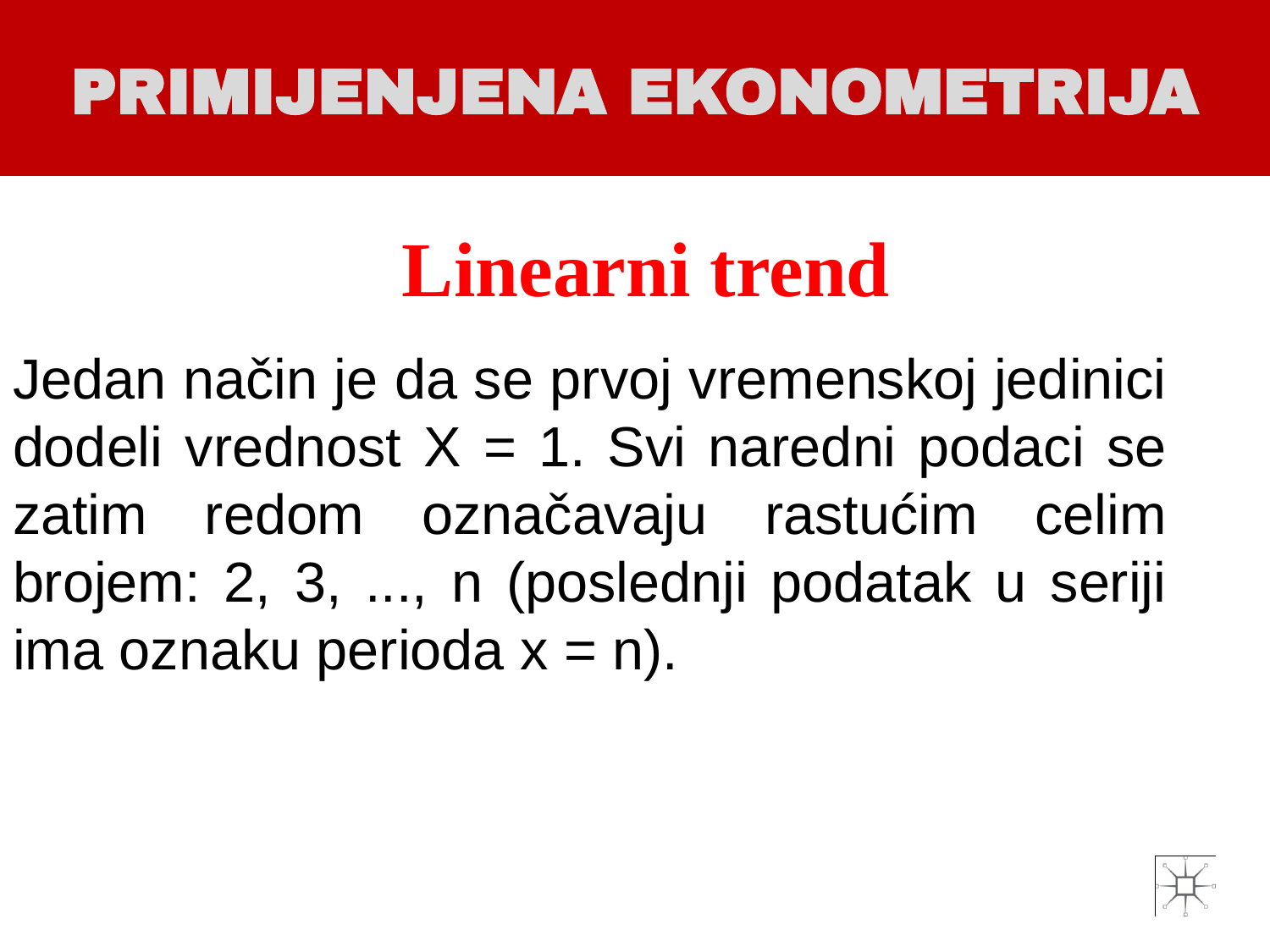

PRIMIJENJENA EKONOMETRIJA
# Linearni trend
Jedan način je da se prvoj vremenskoj jedinici dodeli vrednost X = 1. Svi naredni podaci se zatim redom označavaju rastućim celim brojem: 2, 3, ..., n (poslednji podatak u seriji ima oznaku perioda x = n).